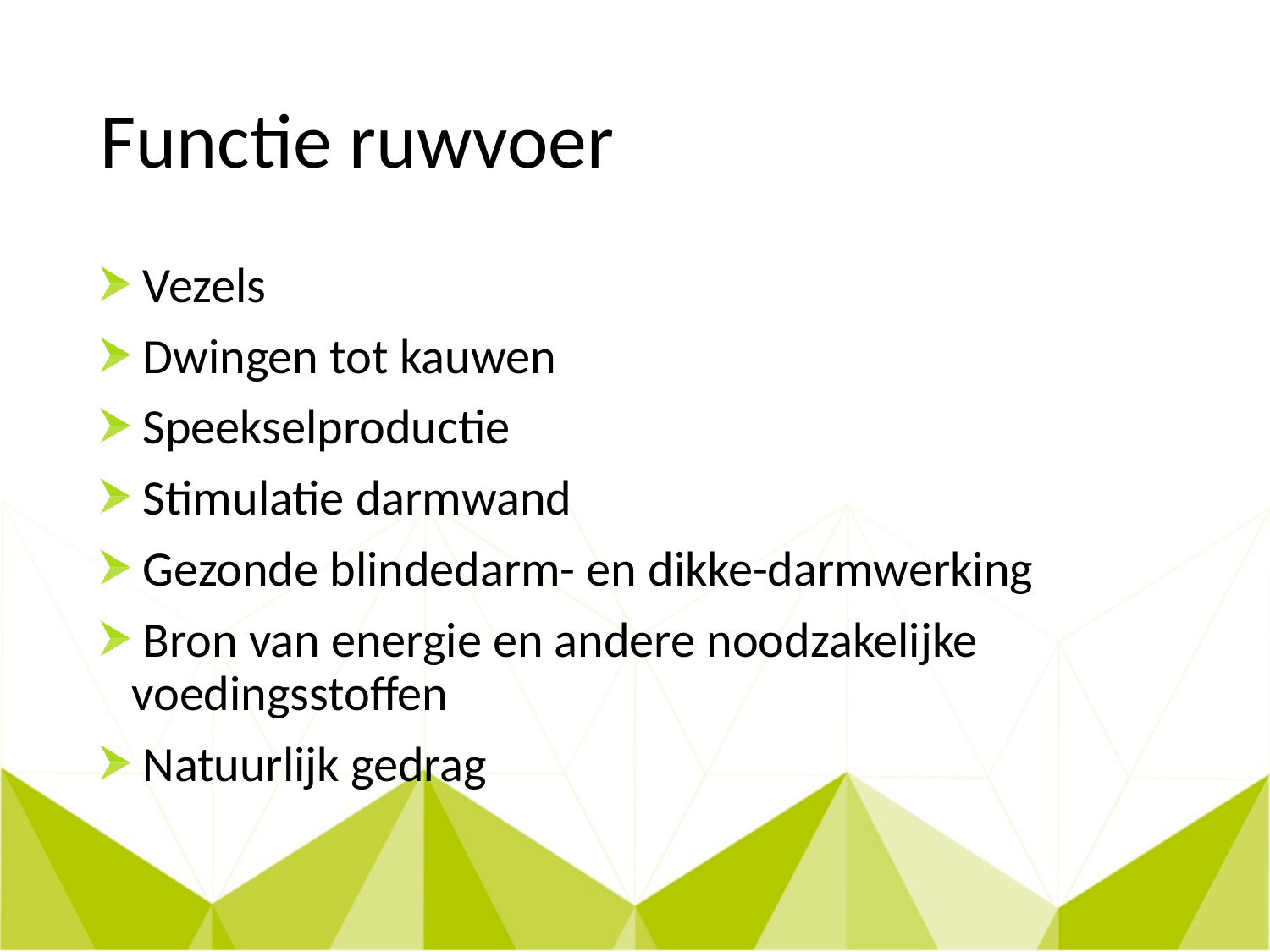

# Functie ruwvoer
 Vezels
 Dwingen tot kauwen
 Speekselproductie
 Stimulatie darmwand
 Gezonde blindedarm- en dikke-darmwerking
 Bron van energie en andere noodzakelijke voedingsstoffen
 Natuurlijk gedrag